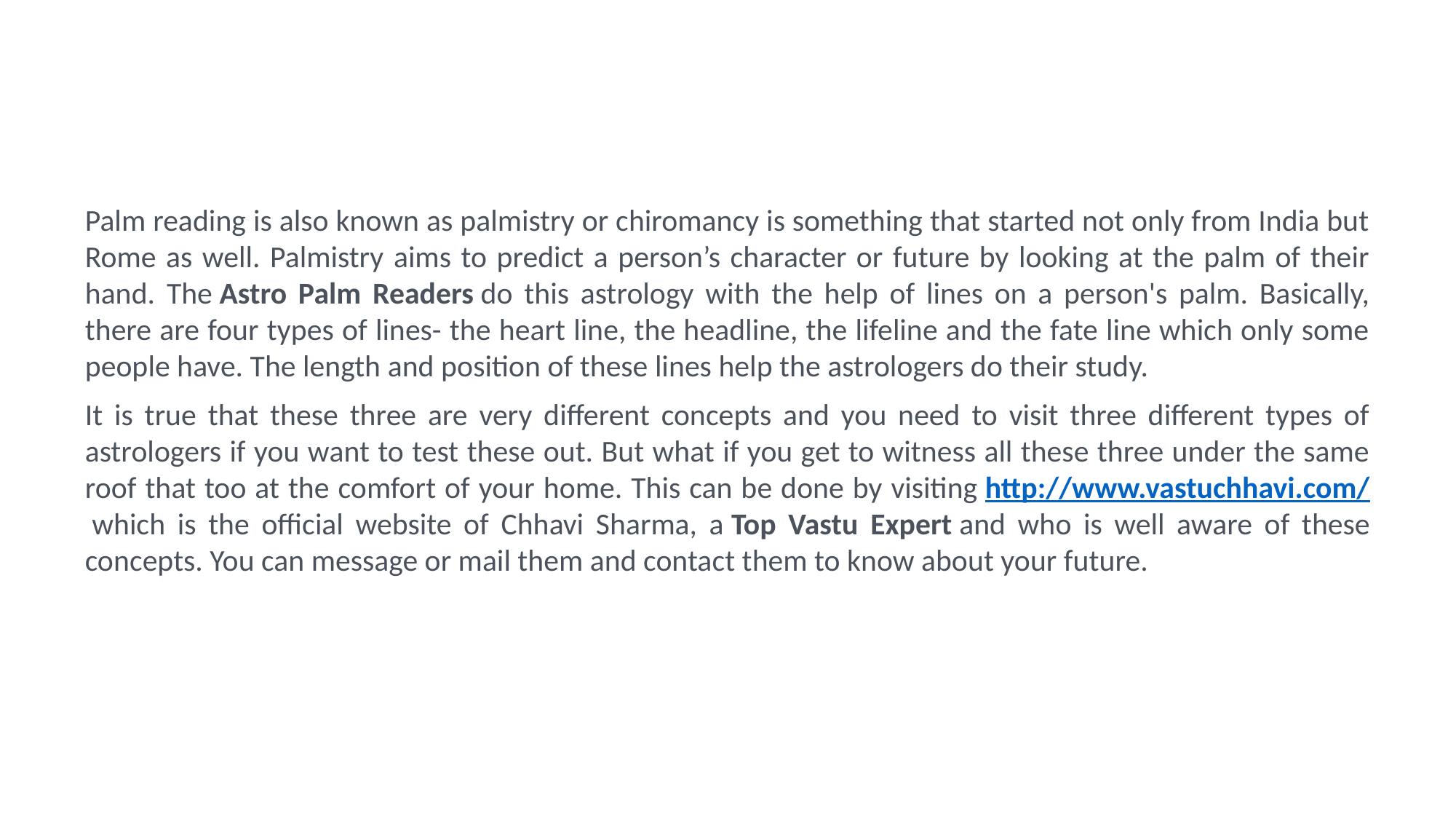

Palm reading is also known as palmistry or chiromancy is something that started not only from India but Rome as well. Palmistry aims to predict a person’s character or future by looking at the palm of their hand. The Astro Palm Readers do this astrology with the help of lines on a person's palm. Basically, there are four types of lines- the heart line, the headline, the lifeline and the fate line which only some people have. The length and position of these lines help the astrologers do their study.
It is true that these three are very different concepts and you need to visit three different types of astrologers if you want to test these out. But what if you get to witness all these three under the same roof that too at the comfort of your home. This can be done by visiting http://www.vastuchhavi.com/ which is the official website of Chhavi Sharma, a Top Vastu Expert and who is well aware of these concepts. You can message or mail them and contact them to know about your future.